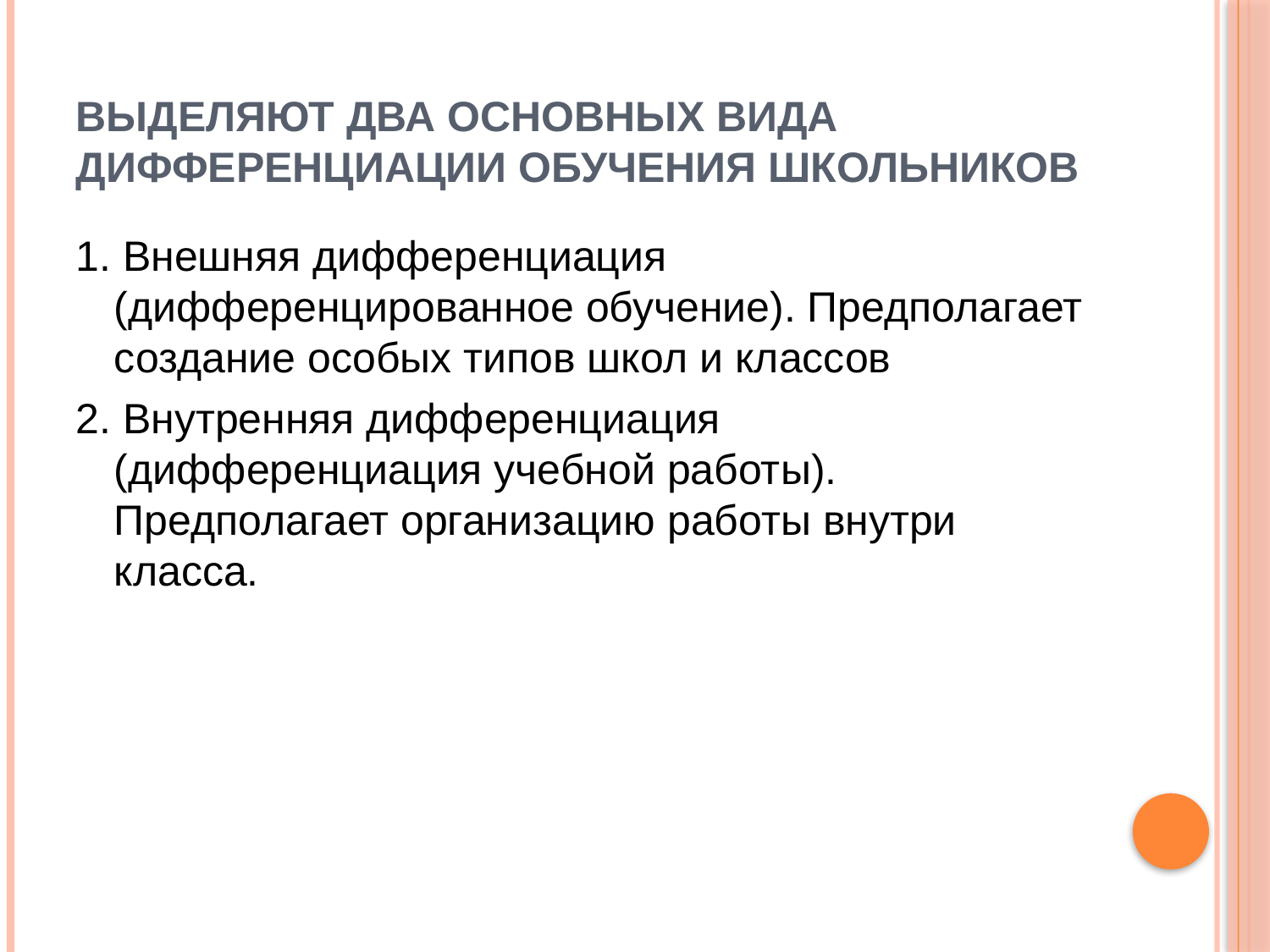

# Выделяют два основных вида дифференциации обучения школьников
1. Внешняя дифференциация (дифференцированное обучение). Предполагает создание особых типов школ и классов
2. Внутренняя дифференциация (дифференциация учебной работы). Предполагает организацию работы внутри класса.